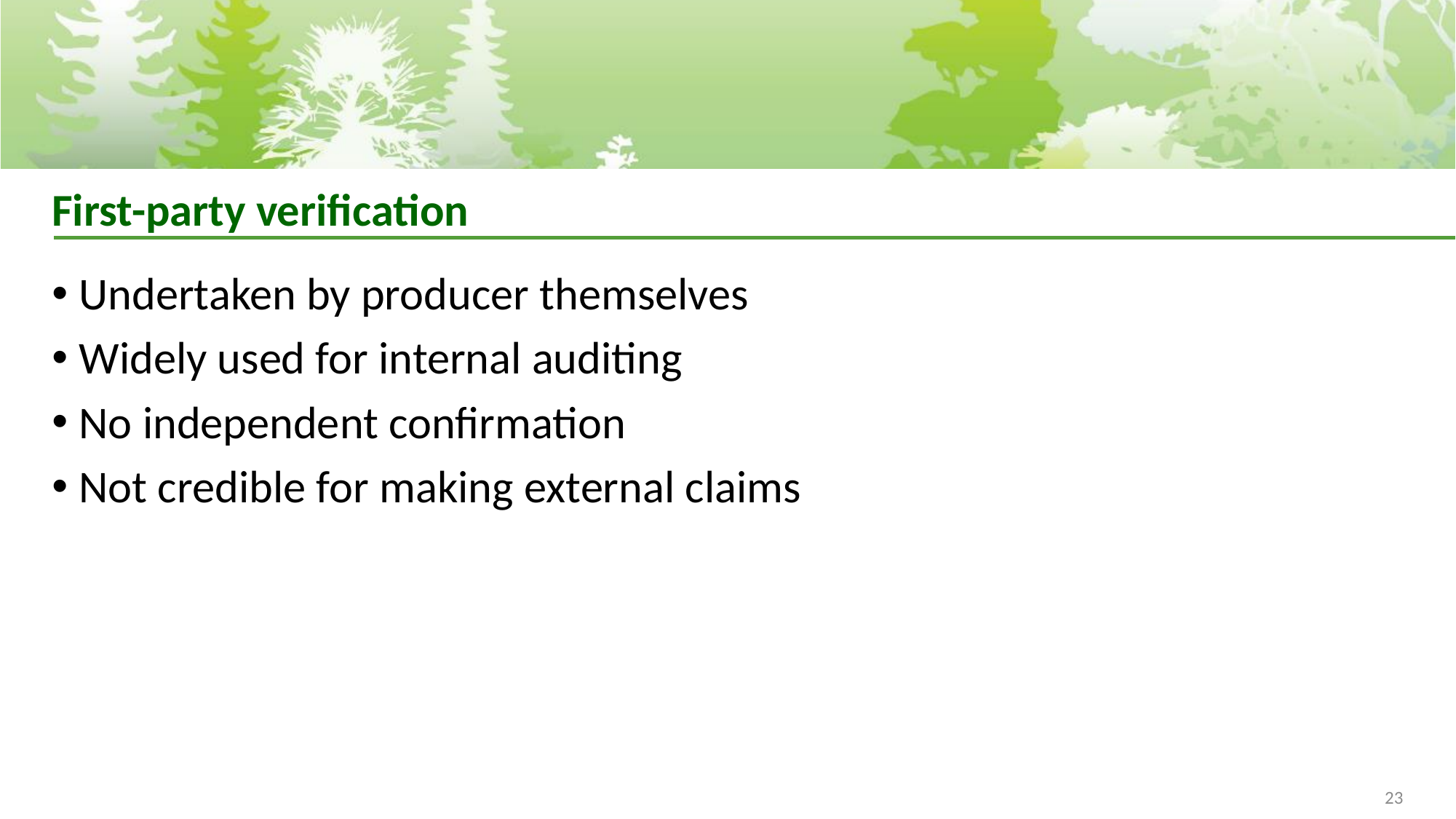

# First-party verification
Undertaken by producer themselves
Widely used for internal auditing
No independent confirmation
Not credible for making external claims

23